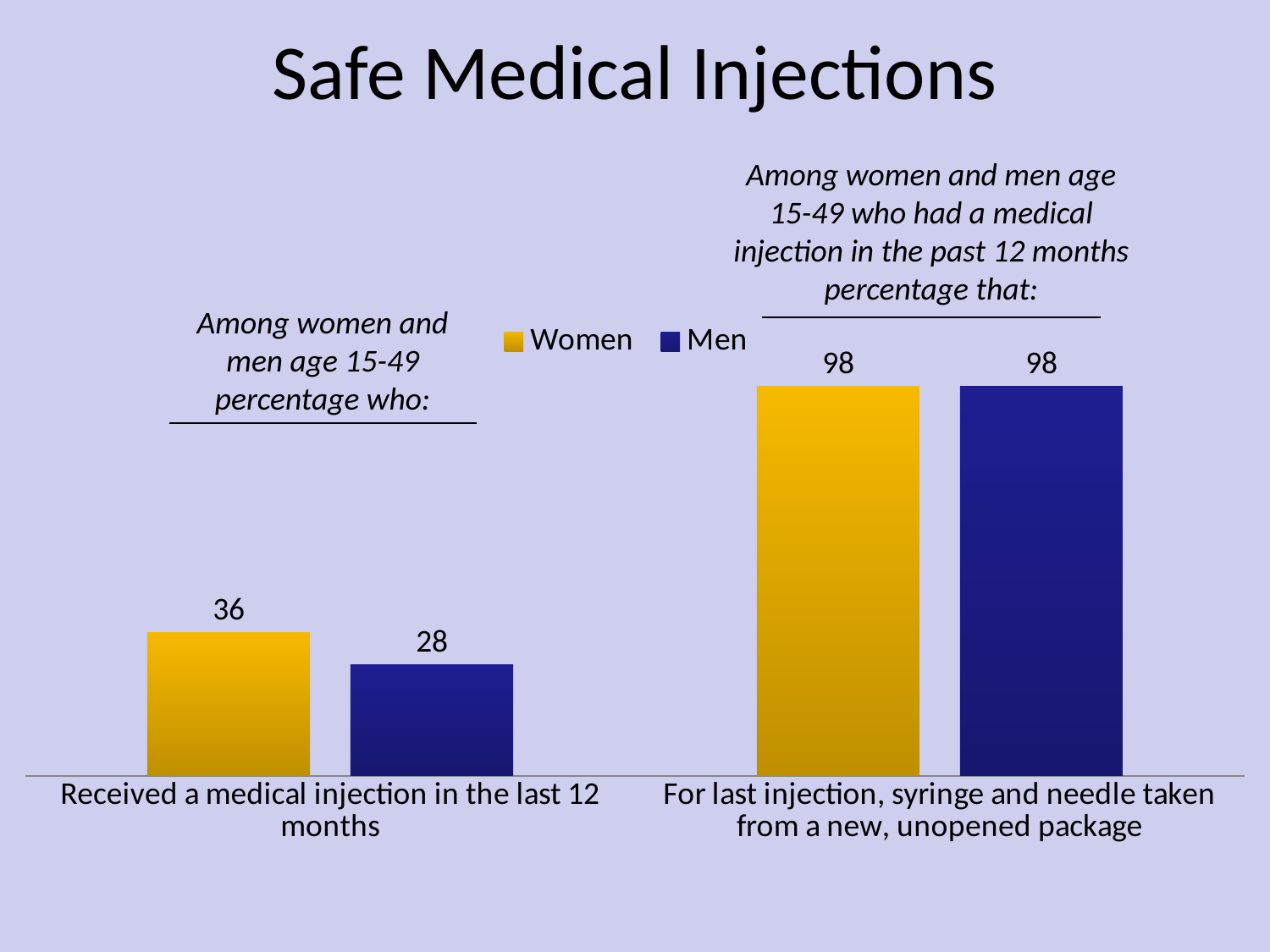

# Safe Medical Injections
Among women and men age 15-49 who had a medical injection in the past 12 months percentage that:

### Chart

| Category | Women | Men |
|---|---|---|
| Received a medical injection in the last 12 months | 36.0 | 28.0 |
| For last injection, syringe and needle taken from a new, unopened package | 98.0 | 98.0 |
Among women and men age 15-49 percentage who: